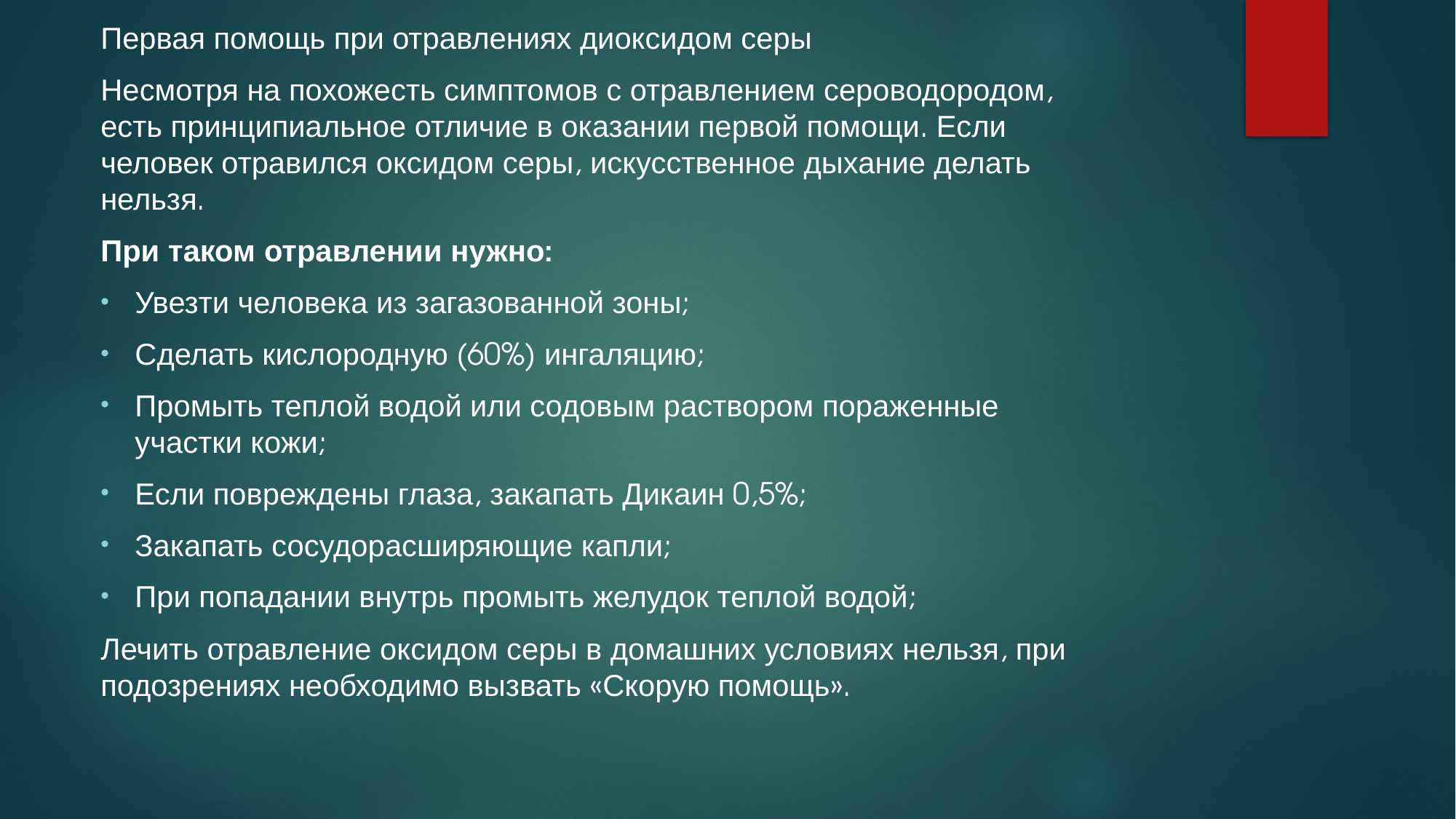

Первая помощь при отравлениях диоксидом серы
Несмотря на похожесть симптомов с отравлением сероводородом, есть принципиальное отличие в оказании первой помощи. Если человек отравился оксидом серы, искусственное дыхание делать нельзя.
При таком отравлении нужно:
Увезти человека из загазованной зоны;
Сделать кислородную (60%) ингаляцию;
Промыть теплой водой или содовым раствором пораженные участки кожи;
Если повреждены глаза, закапать Дикаин 0,5%;
Закапать сосудорасширяющие капли;
При попадании внутрь промыть желудок теплой водой;
Лечить отравление оксидом серы в домашних условиях нельзя, при подозрениях необходимо вызвать «Скорую помощь».